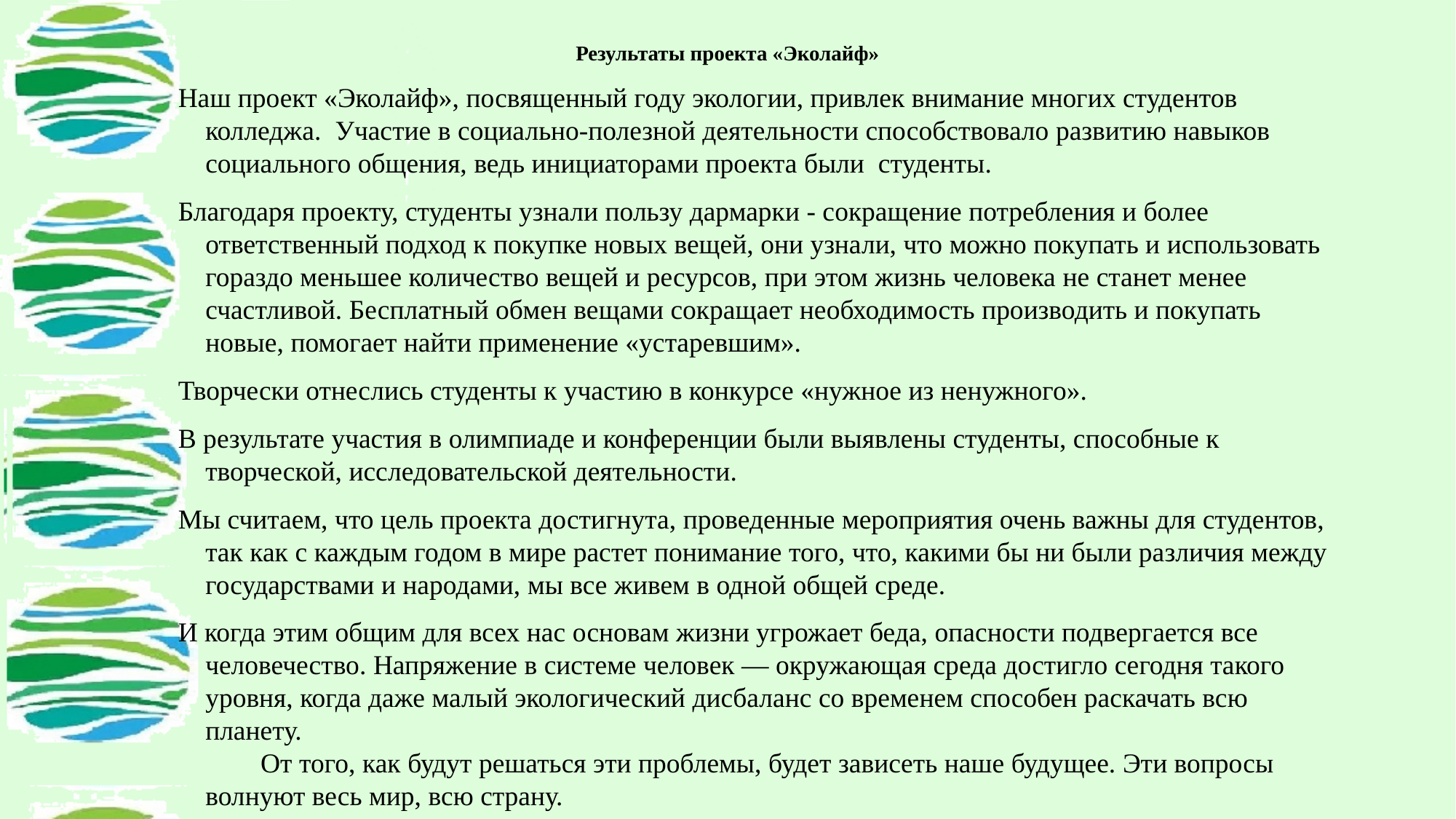

# Результаты проекта «Эколайф»
Наш проект «Эколайф», посвященный году экологии, привлек внимание многих студентов колледжа.  Участие в социально-полезной деятельности способствовало развитию навыков социального общения, ведь инициаторами проекта были  студенты.
Благодаря проекту, студенты узнали пользу дармарки - сокращение потребления и более ответственный подход к покупке новых вещей, они узнали, что можно покупать и использовать гораздо меньшее количество вещей и ресурсов, при этом жизнь человека не станет менее счастливой. Бесплатный обмен вещами сокращает необходимость производить и покупать новые, помогает найти применение «устаревшим».
Творчески отнеслись студенты к участию в конкурсе «нужное из ненужного».
В результате участия в олимпиаде и конференции были выявлены студенты, способные к творческой, исследовательской деятельности.
Мы считаем, что цель проекта достигнута, проведенные мероприятия очень важны для студентов, так как с каждым годом в мире растет понимание того, что, какими бы ни были различия между государствами и народами, мы все живем в одной общей среде.
И когда этим общим для всех нас основам жизни угрожает беда, опасности подвергается все человечество. Напряжение в системе человек — окружающая среда достигло сегодня такого уровня, когда даже малый экологический дисбаланс со временем способен раскачать всю планету.
        От того, как будут решаться эти проблемы, будет зависеть наше будущее. Эти вопросы волнуют весь мир, всю страну.